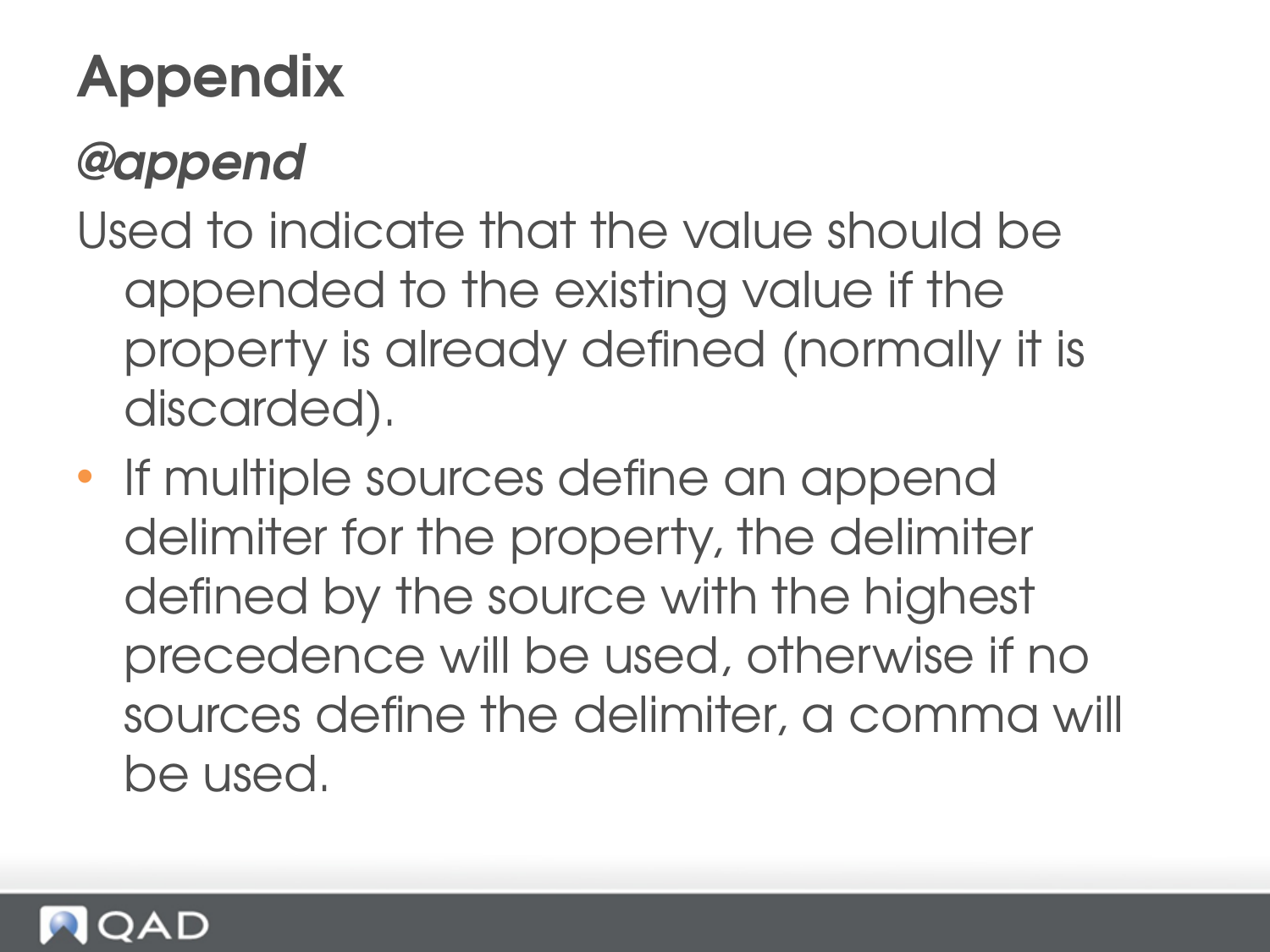

# Appendix
@append
Used to indicate that the value should be appended to the existing value if the property is already defined (normally it is discarded).
If multiple sources define an append delimiter for the property, the delimiter defined by the source with the highest precedence will be used, otherwise if no sources define the delimiter, a comma will be used.